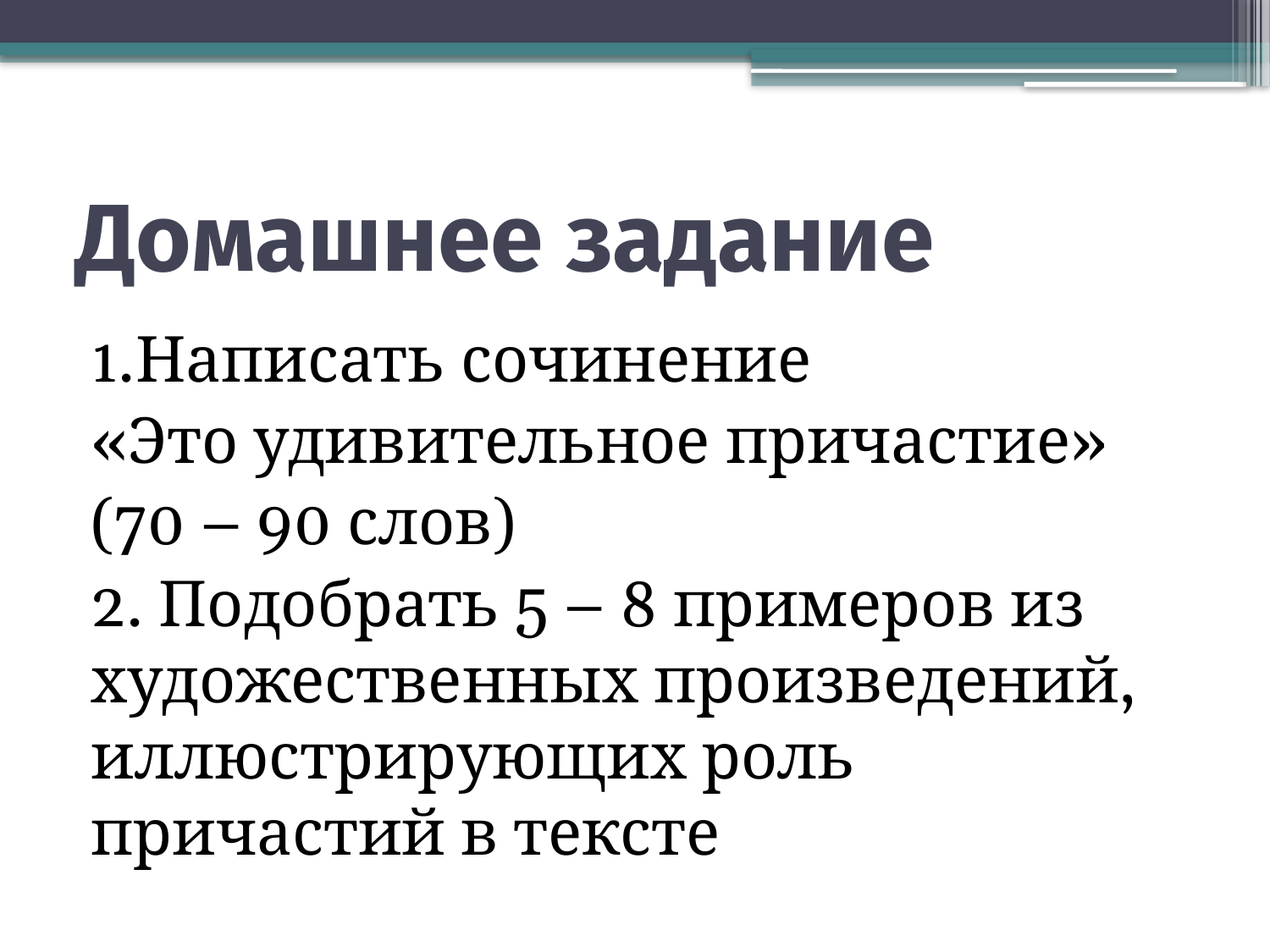

# Домашнее задание
1.Написать сочинение
«Это удивительное причастие»
(70 – 90 слов)
2. Подобрать 5 – 8 примеров из художественных произведений, иллюстрирующих роль причастий в тексте